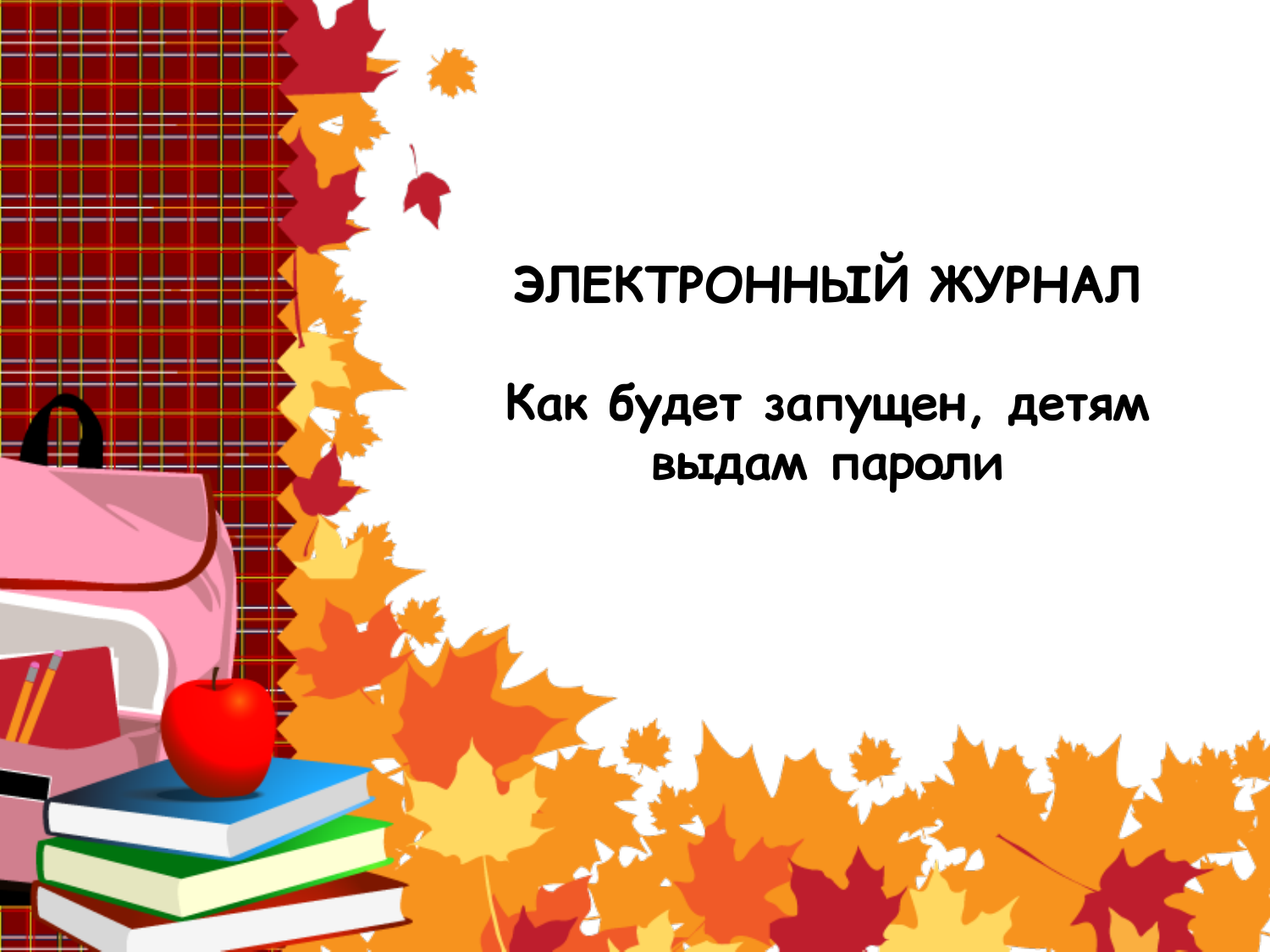

# ЭЛЕКТРОННЫЙ ЖУРНАЛ Как будет запущен, детям выдам пароли